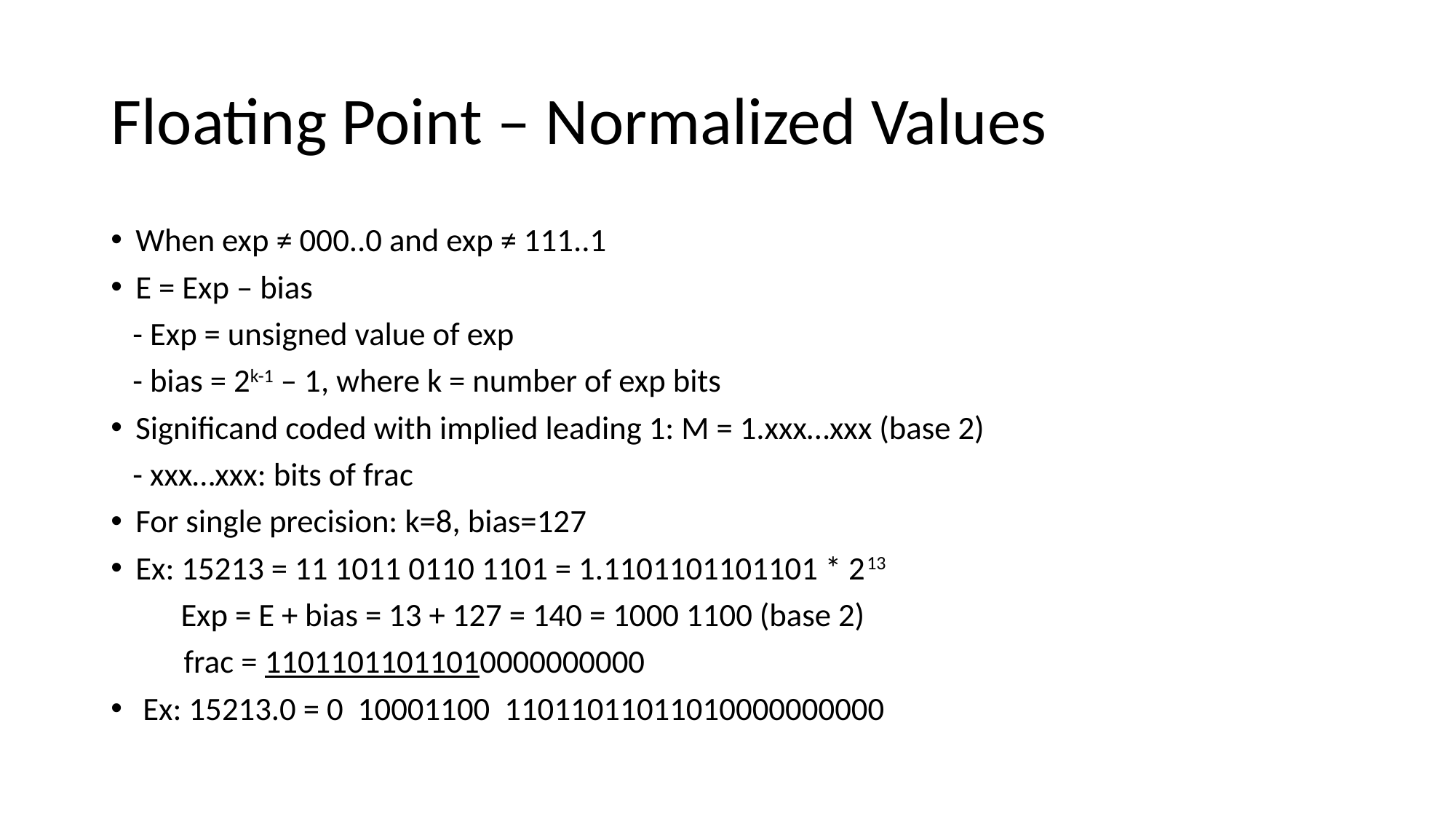

# Floating Point – Normalized Values
When exp ≠ 000..0 and exp ≠ 111..1
E = Exp – bias
   - Exp = unsigned value of exp
   - bias = 2k-1 – 1, where k = number of exp bits
Significand coded with implied leading 1: M = 1.xxx…xxx (base 2)
   - xxx…xxx: bits of frac
For single precision: k=8, bias=127
Ex: 15213 = 11 1011 0110 1101 = 1.1101101101101 * 213
          Exp = E + bias = 13 + 127 = 140 = 1000 1100 (base 2)
          frac = 11011011011010000000000
 Ex: 15213.0 = 0  10001100  11011011011010000000000